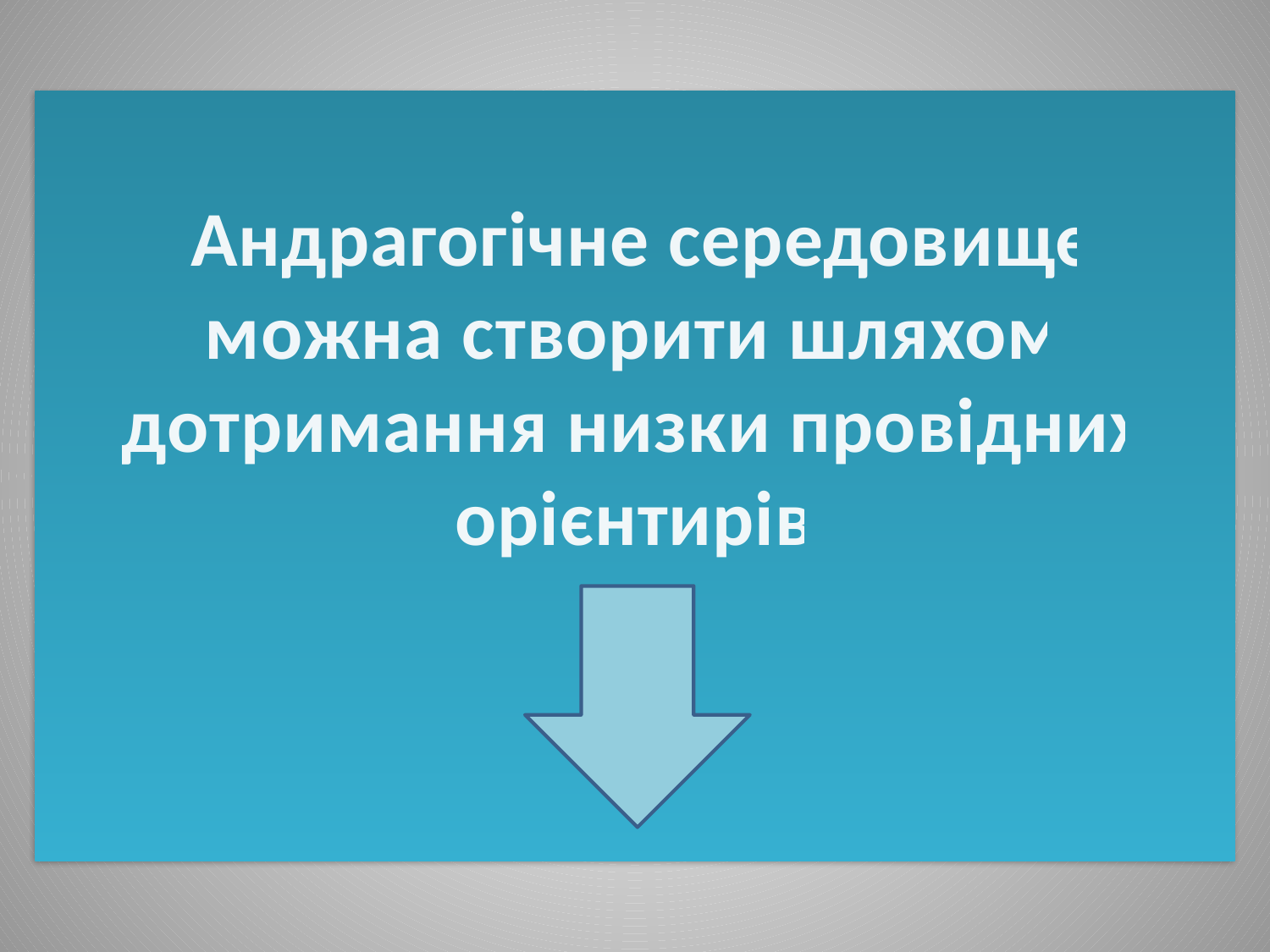

# Андрагогічне середовище можна створити шляхом дотримання низки провідних орієнтирів